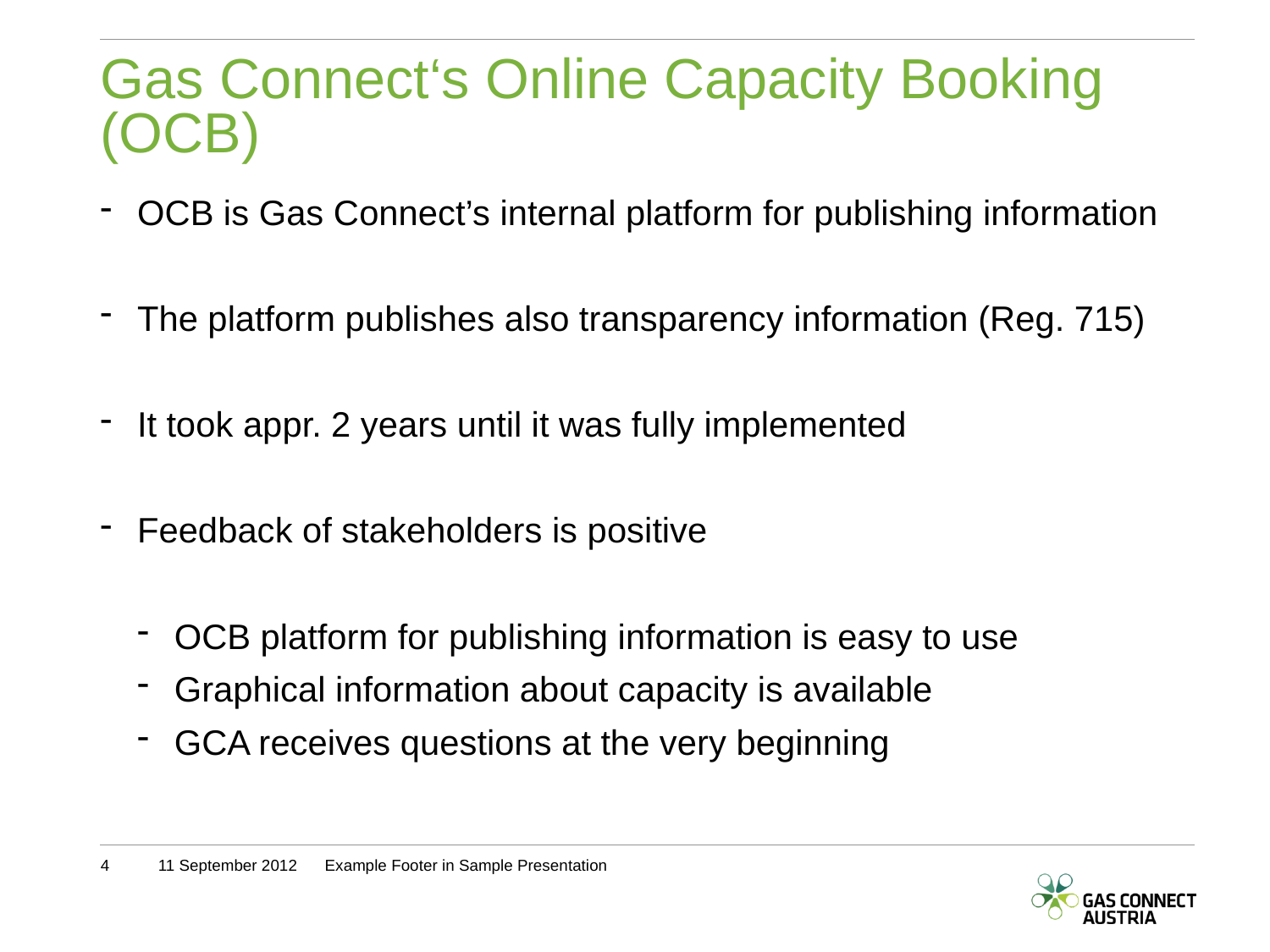

# Gas Connect‘s Online Capacity Booking (OCB)
OCB is Gas Connect’s internal platform for publishing information

The platform publishes also transparency information (Reg. 715)

It took appr. 2 years until it was fully implemented

Feedback of stakeholders is positive

OCB platform for publishing information is easy to use
Graphical information about capacity is available
GCA receives questions at the very beginning

4
11 September 2012
Example Footer in Sample Presentation